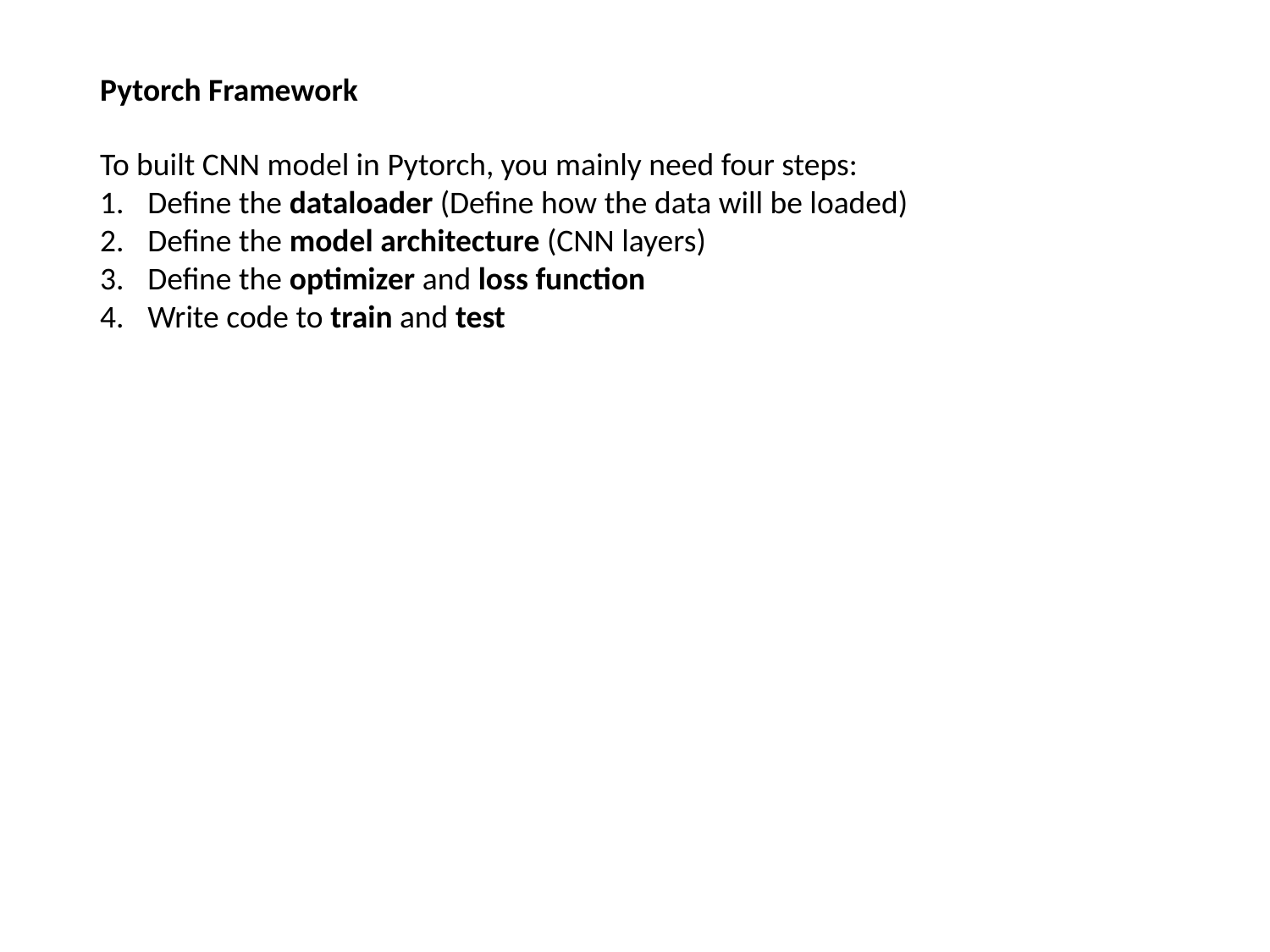

Pytorch Framework
To built CNN model in Pytorch, you mainly need four steps:
Define the dataloader (Define how the data will be loaded)
Define the model architecture (CNN layers)
Define the optimizer and loss function
Write code to train and test